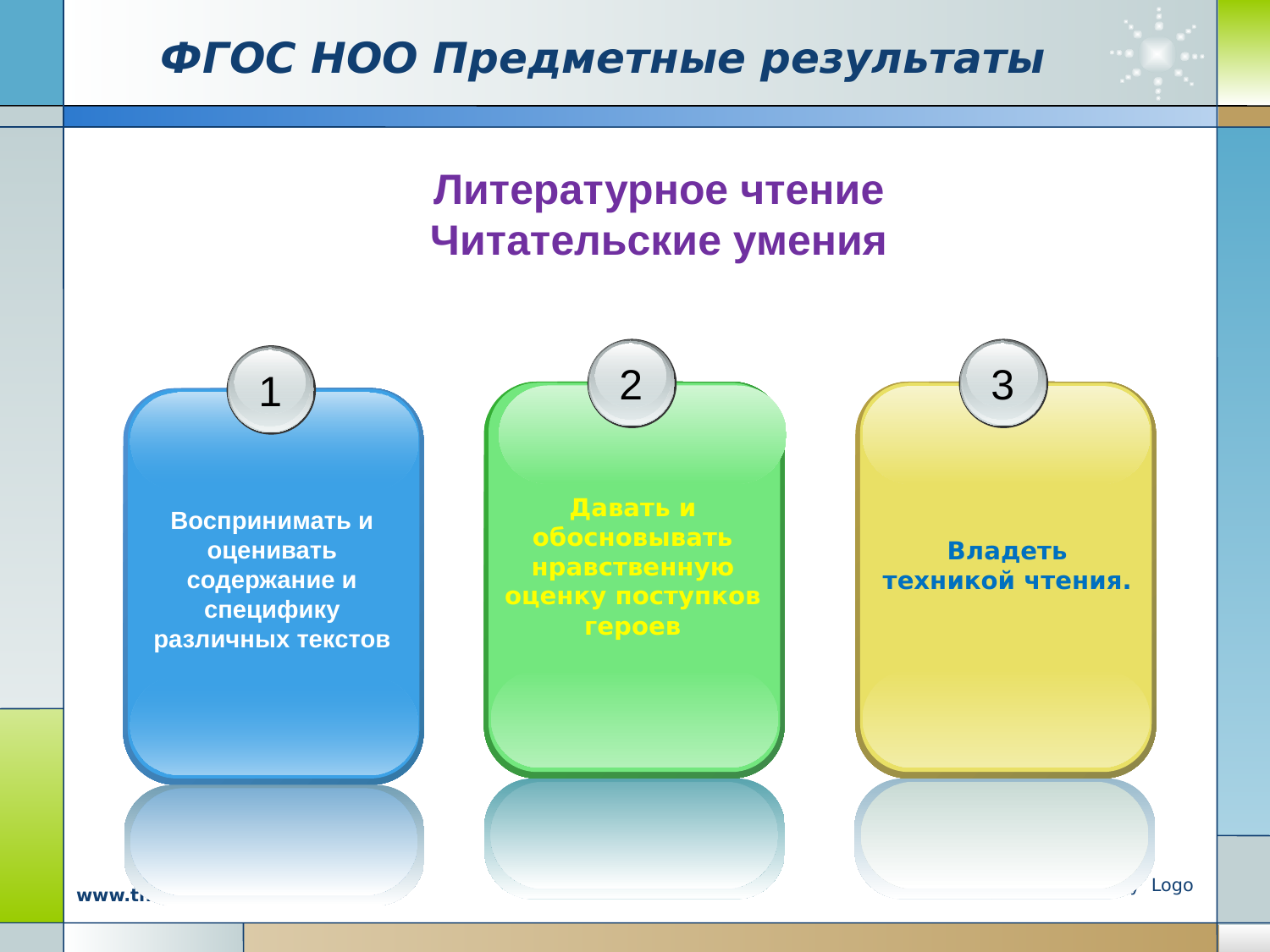

# ФГОС НОО Предметные результаты
Литературное чтение
Читательские умения

2

Давать и обосновывать нравственную оценку поступков героев

3

Владеть техникой чтения.

1

Воспринимать и оценивать содержание и специфику различных текстов

Company  Logo
www.themegallery.com